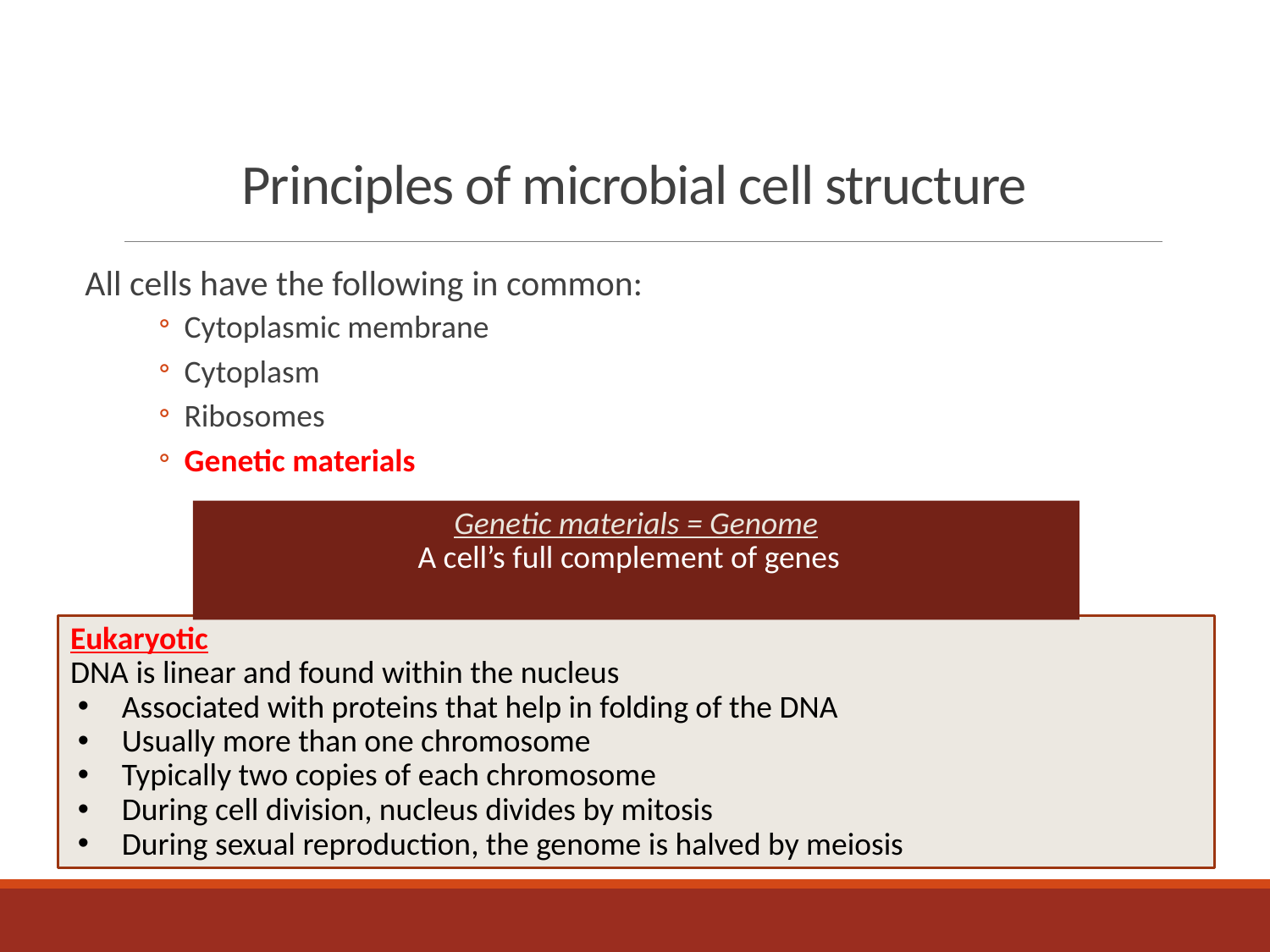

# Principles of microbial cell structure
All cells have the following in common:
Cytoplasmic membrane
Cytoplasm
Ribosomes
Genetic materials
Genetic materials = Genome
A cell’s full complement of genes

Eukaryotic
DNA is linear and found within the nucleus
Associated with proteins that help in folding of the DNA
Usually more than one chromosome
Typically two copies of each chromosome
During cell division, nucleus divides by mitosis
During sexual reproduction, the genome is halved by meiosis